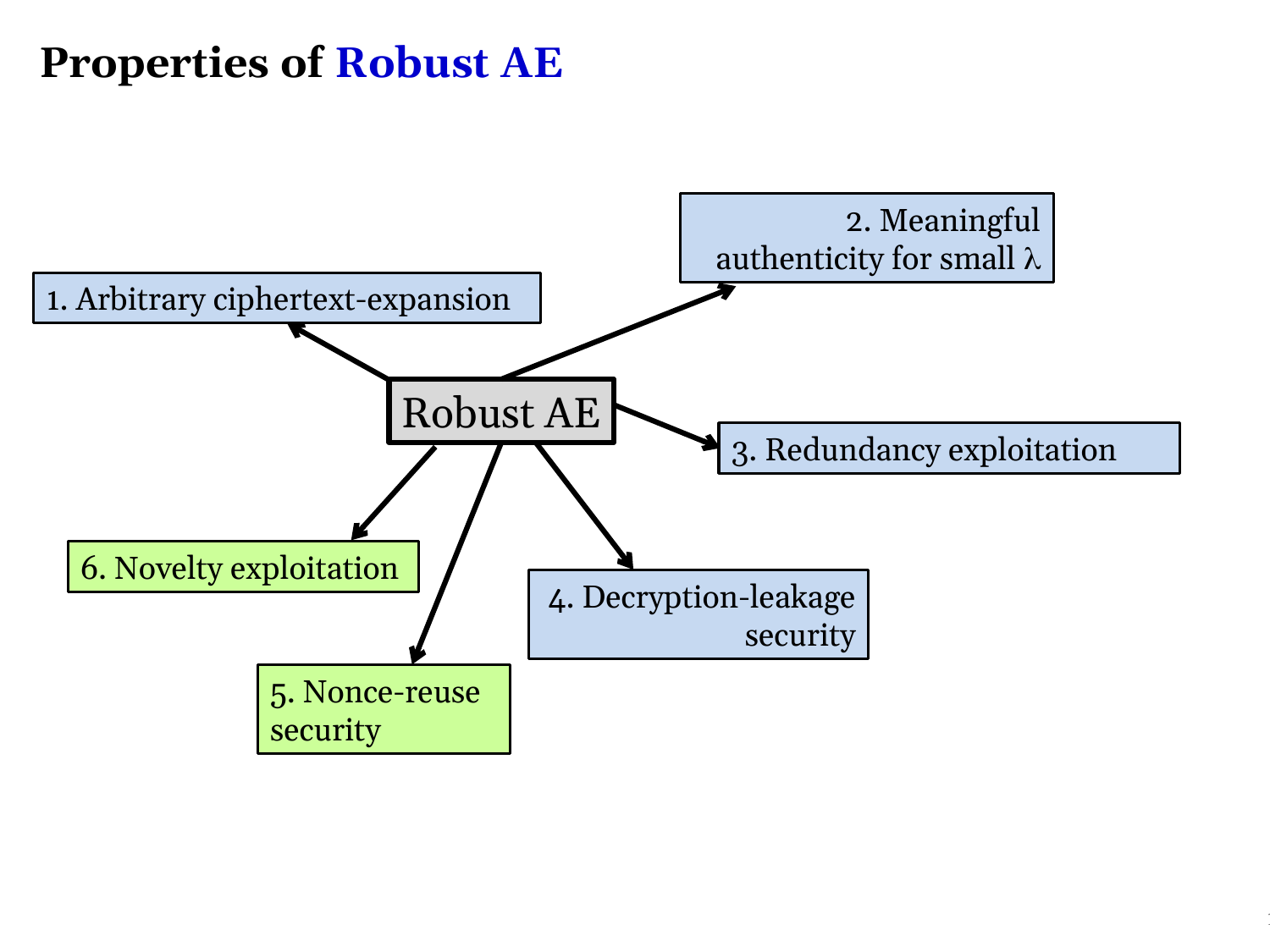

Properties of Robust AE
2. Meaningful authenticity for small λ
1. Arbitrary ciphertext-expansion
Robust AE
3. Redundancy exploitation
6. Novelty exploitation
4. Decryption-leakage security
5. Nonce-reuse security